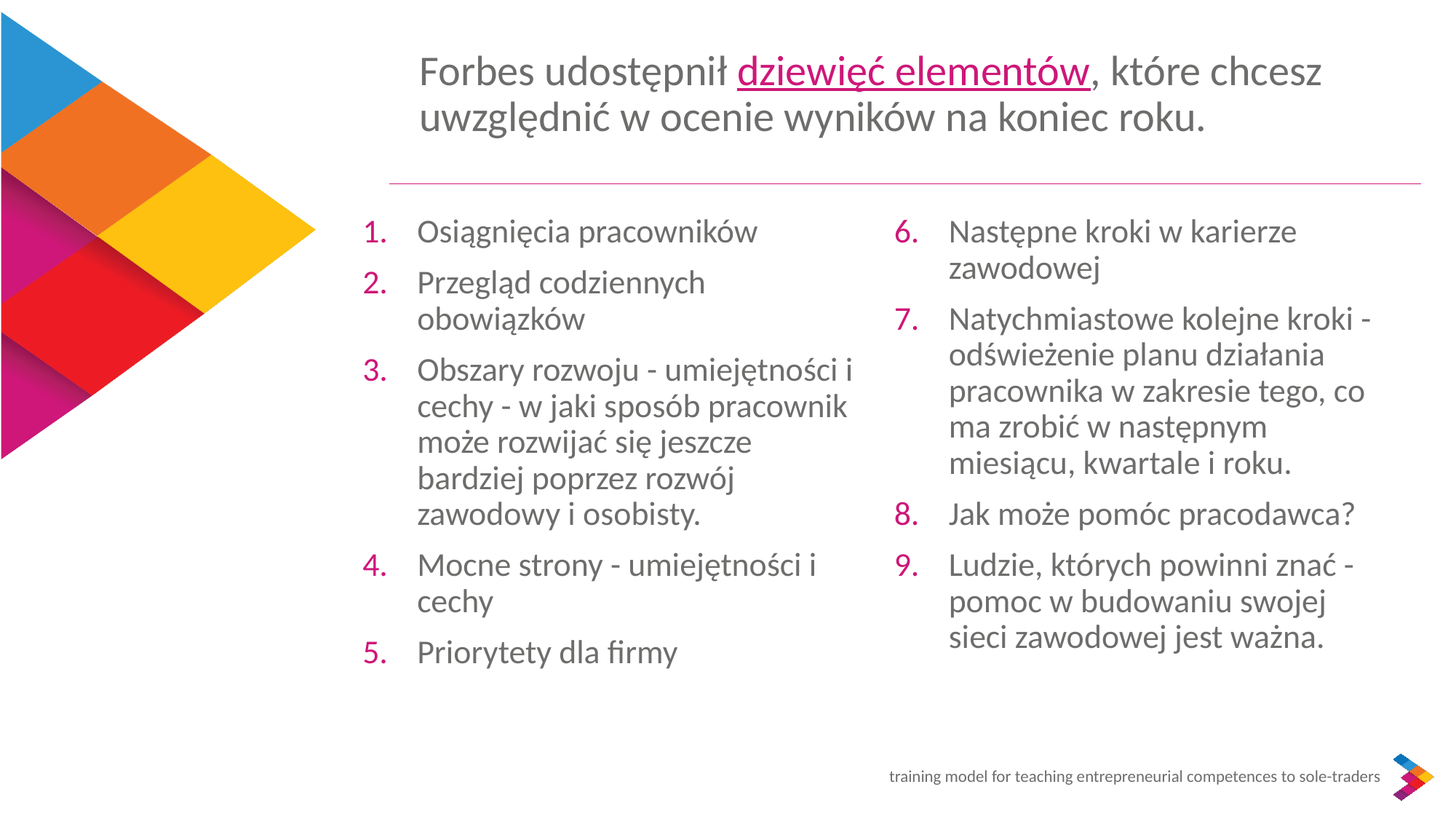

Forbes udostępnił dziewięć elementów, które chcesz uwzględnić w ocenie wyników na koniec roku.

Osiągnięcia pracowników
Przegląd codziennych obowiązków
Obszary rozwoju - umiejętności i cechy - w jaki sposób pracownik może rozwijać się jeszcze bardziej poprzez rozwój zawodowy i osobisty.
Mocne strony - umiejętności i cechy
Priorytety dla firmy
Następne kroki w karierze zawodowej
Natychmiastowe kolejne kroki - odświeżenie planu działania pracownika w zakresie tego, co ma zrobić w następnym miesiącu, kwartale i roku.
Jak może pomóc pracodawca?
Ludzie, których powinni znać - pomoc w budowaniu swojej sieci zawodowej jest ważna.